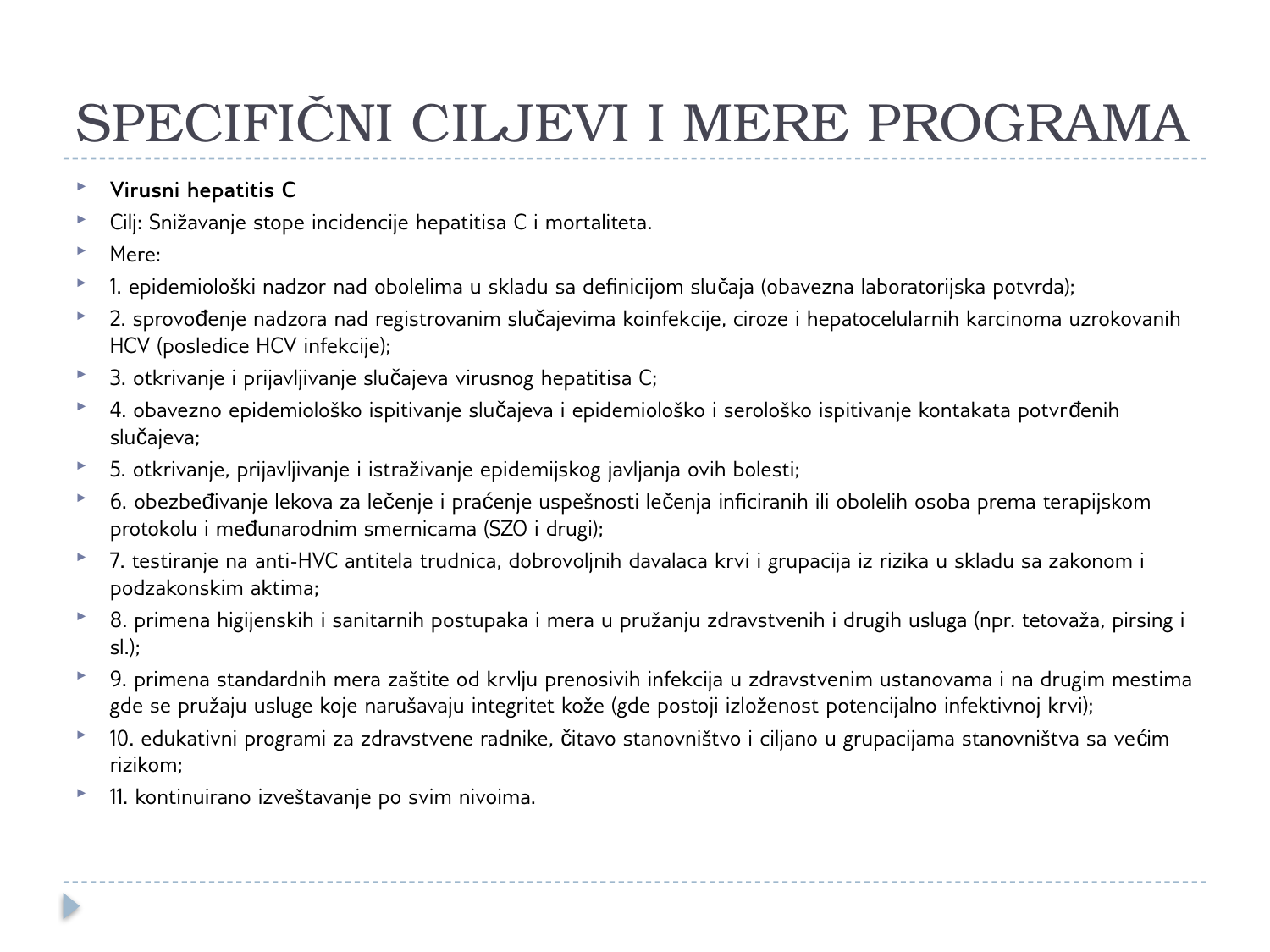

# SPECIFIČNI CILJEVI I MERE PROGRAMA
Virusni hepatitis C
Cilj: Snižavanje stope incidencije hepatitisa C i mortaliteta.
Mere:
1. epidemiološki nadzor nad obolelima u skladu sa definicijom slučaja (obavezna laboratorijska potvrda);
2. sprovođenje nadzora nad registrovanim slučajevima koinfekcije, ciroze i hepatocelularnih karcinoma uzrokovanih HCV (posledice HCV infekcije);
3. otkrivanje i prijavljivanje slučajeva virusnog hepatitisa C;
4. obavezno epidemiološko ispitivanje slučajeva i epidemiološko i serološko ispitivanje kontakata potvrđenih slučajeva;
5. otkrivanje, prijavljivanje i istraživanje epidemijskog javljanja ovih bolesti;
6. obezbeđivanje lekova za lečenje i praćenje uspešnosti lečenja inficiranih ili obolelih osoba prema terapijskom protokolu i međunarodnim smernicama (SZO i drugi);
7. testiranje na anti-HVC antitela trudnica, dobrovoljnih davalaca krvi i grupacija iz rizika u skladu sa zakonom i podzakonskim aktima;
8. primena higijenskih i sanitarnih postupaka i mera u pružanju zdravstvenih i drugih usluga (npr. tetovaža, pirsing i sl.);
9. primena standardnih mera zaštite od krvlju prenosivih infekcija u zdravstvenim ustanovama i na drugim mestima gde se pružaju usluge koje narušavaju integritet kože (gde postoji izloženost potencijalno infektivnoj krvi);
10. edukativni programi za zdravstvene radnike, čitavo stanovništvo i ciljano u grupacijama stanovništva sa većim rizikom;
11. kontinuirano izveštavanje po svim nivoima.